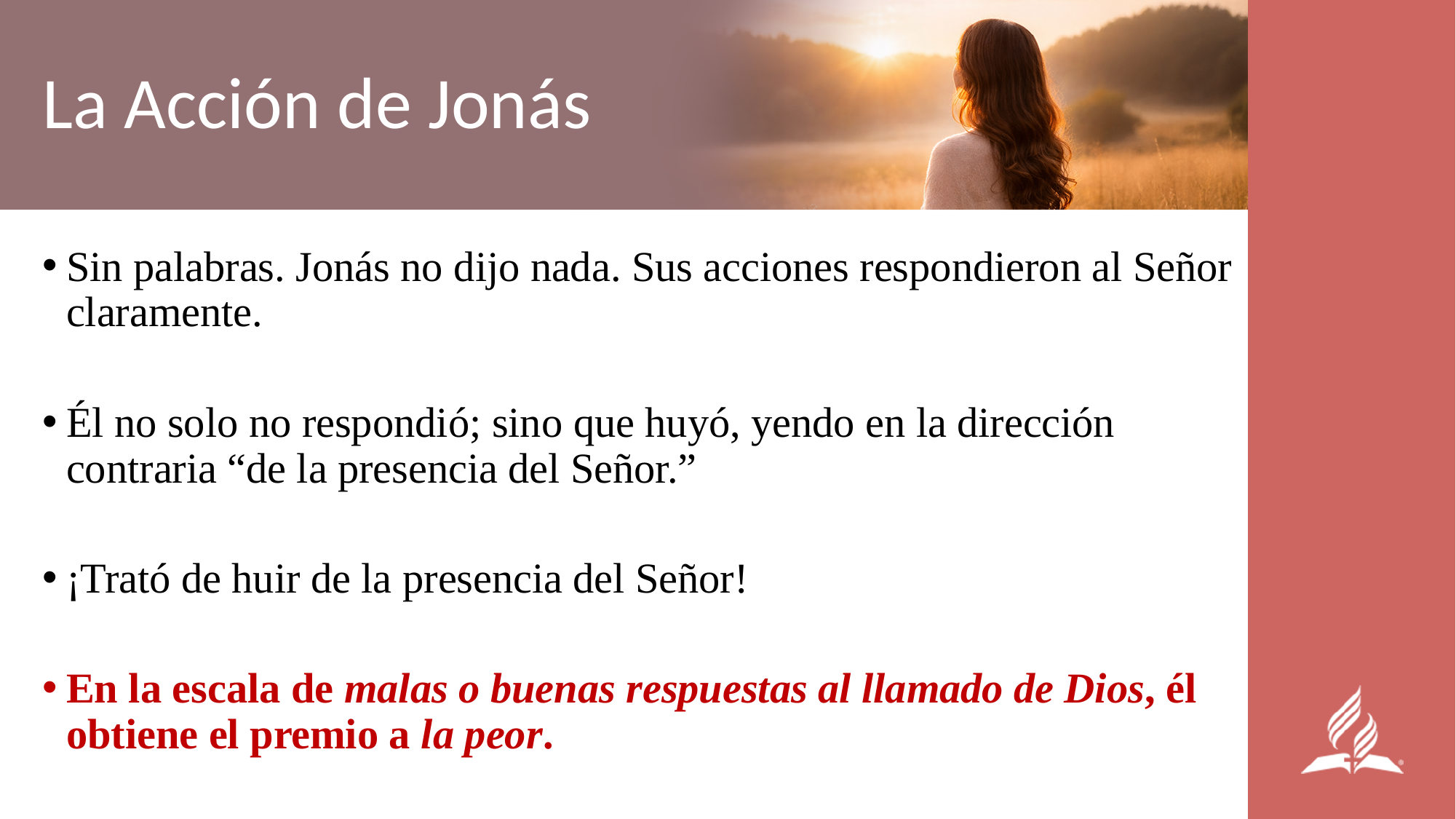

# La Acción de Jonás
Sin palabras. Jonás no dijo nada. Sus acciones respondieron al Señor claramente.

Él no solo no respondió; sino que huyó, yendo en la dirección contraria “de la presencia del Señor.”

¡Trató de huir de la presencia del Señor!

En la escala de malas o buenas respuestas al llamado de Dios, él obtiene el premio a la peor.